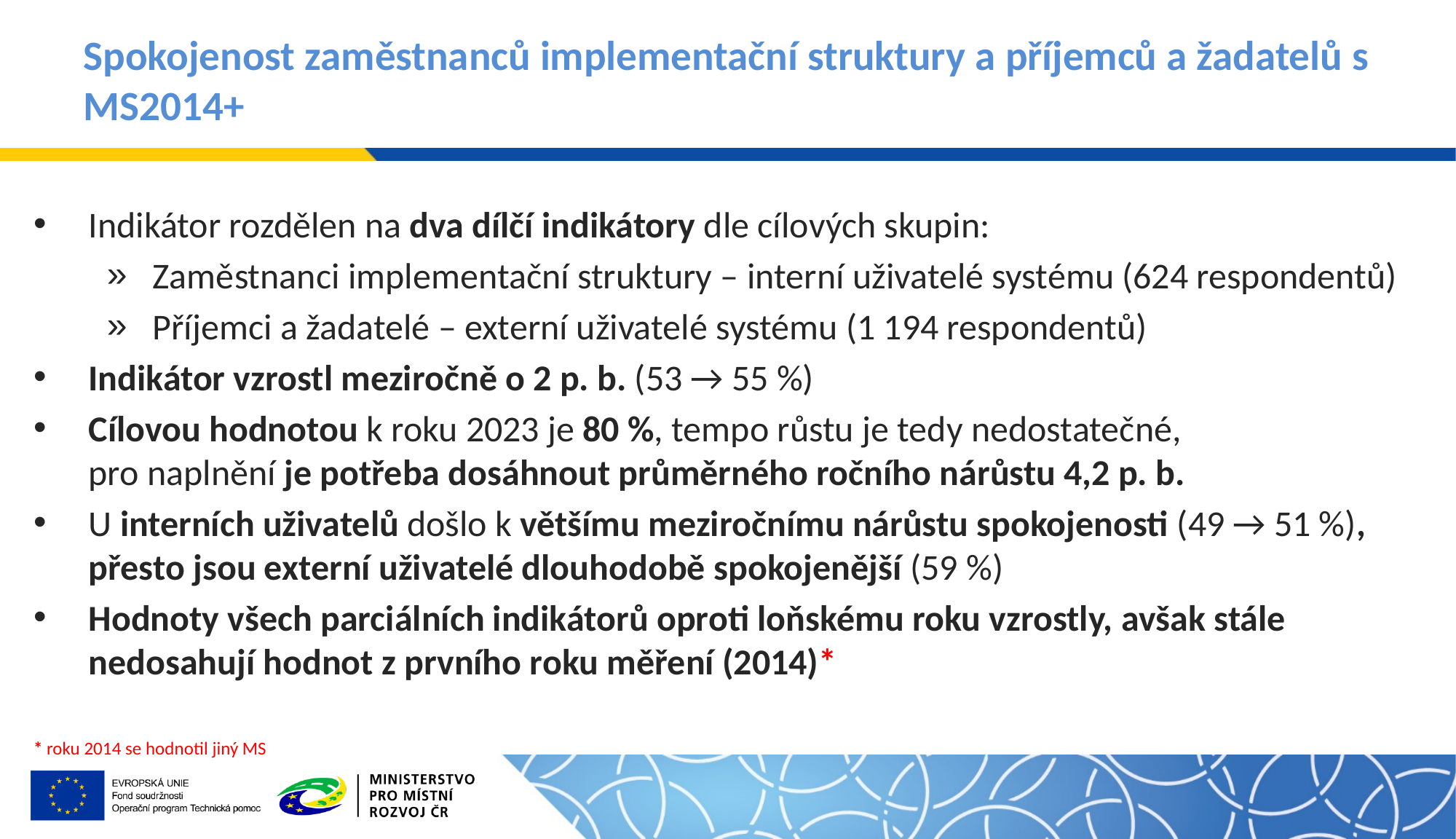

# Spokojenost zaměstnanců implementační struktury a příjemců a žadatelů s MS2014+
Indikátor rozdělen na dva dílčí indikátory dle cílových skupin:
Zaměstnanci implementační struktury – interní uživatelé systému (624 respondentů)
Příjemci a žadatelé – externí uživatelé systému (1 194 respondentů)
Indikátor vzrostl meziročně o 2 p. b. (53 → 55 %)
Cílovou hodnotou k roku 2023 je 80 %, tempo růstu je tedy nedostatečné,
pro naplnění je potřeba dosáhnout průměrného ročního nárůstu 4,2 p. b.
U interních uživatelů došlo k většímu meziročnímu nárůstu spokojenosti (49 → 51 %), přesto jsou externí uživatelé dlouhodobě spokojenější (59 %)
Hodnoty všech parciálních indikátorů oproti loňskému roku vzrostly, avšak stále nedosahují hodnot z prvního roku měření (2014)*

* roku 2014 se hodnotil jiný MS